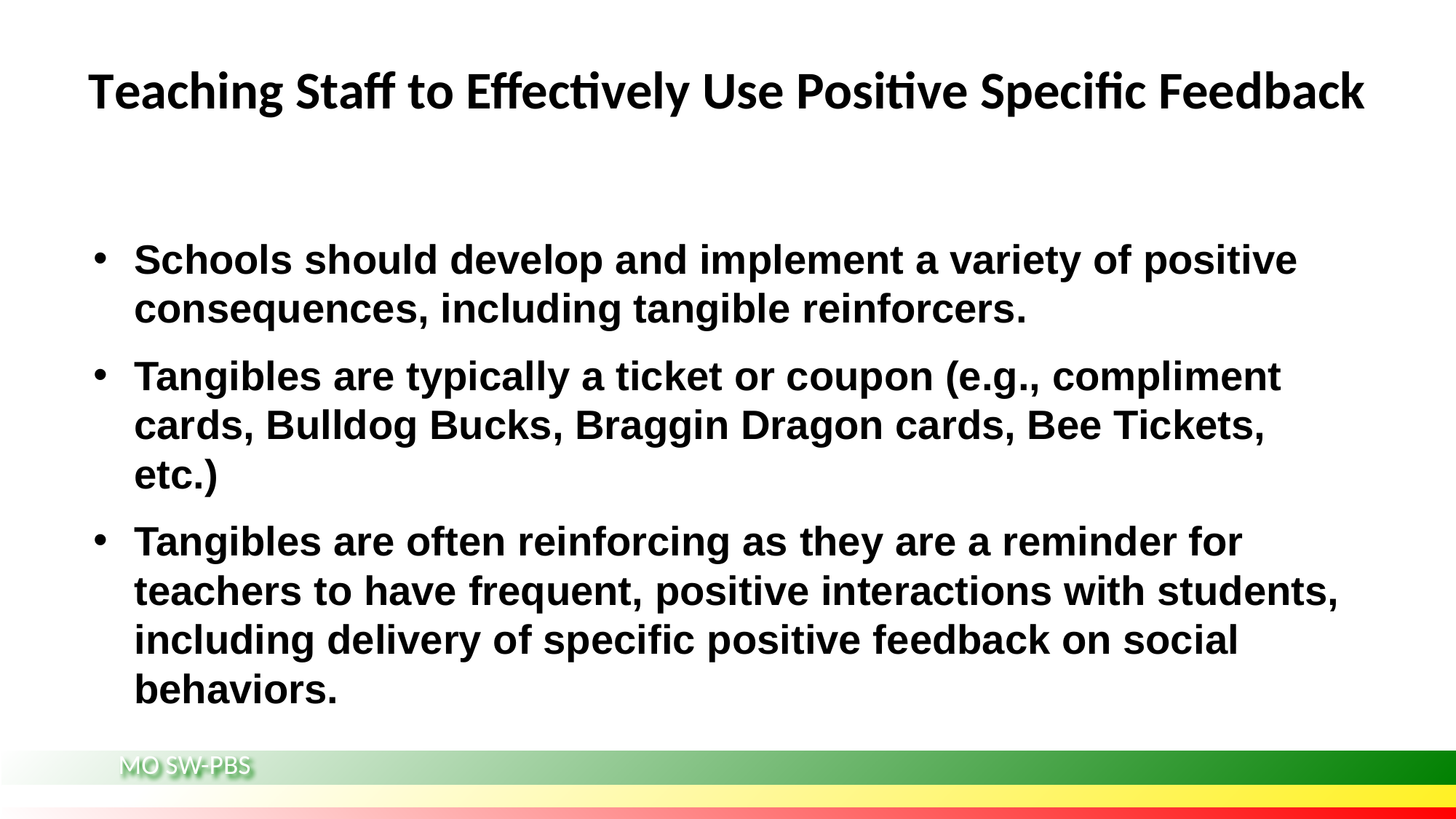

# Teaching Staff to Effectively Use Positive Specific Feedback

Schools should develop and implement a variety of positive consequences, including tangible reinforcers.
Tangibles are typically a ticket or coupon (e.g., compliment cards, Bulldog Bucks, Braggin Dragon cards, Bee Tickets, etc.)
Tangibles are often reinforcing as they are a reminder for teachers to have frequent, positive interactions with students, including delivery of specific positive feedback on social behaviors.